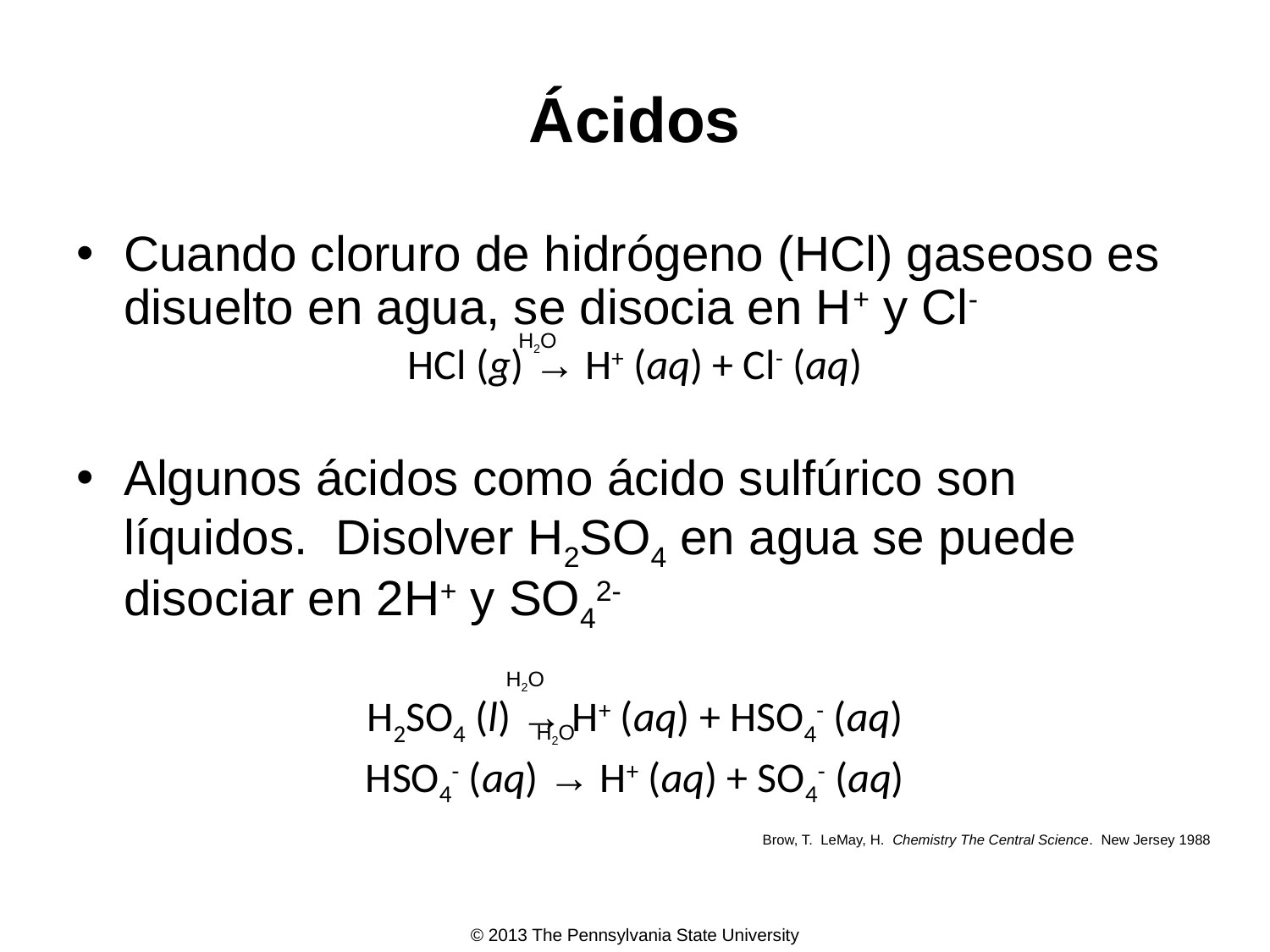

# Ácidos
Cuando cloruro de hidrógeno (HCl) gaseoso es disuelto en agua, se disocia en H+ y Cl-
HCl (g) → H+ (aq) + Cl- (aq)

Algunos ácidos como ácido sulfúrico son líquidos.  Disolver H2SO4 en agua se puede disociar en 2H+ y SO42-

H2SO4 (l) → H+ (aq) + HSO4- (aq)
HSO4- (aq) → H+ (aq) + SO4- (aq)
H2O
H2O
H2O
Brow, T.  LeMay, H.  Chemistry The Central Science.  New Jersey 1988